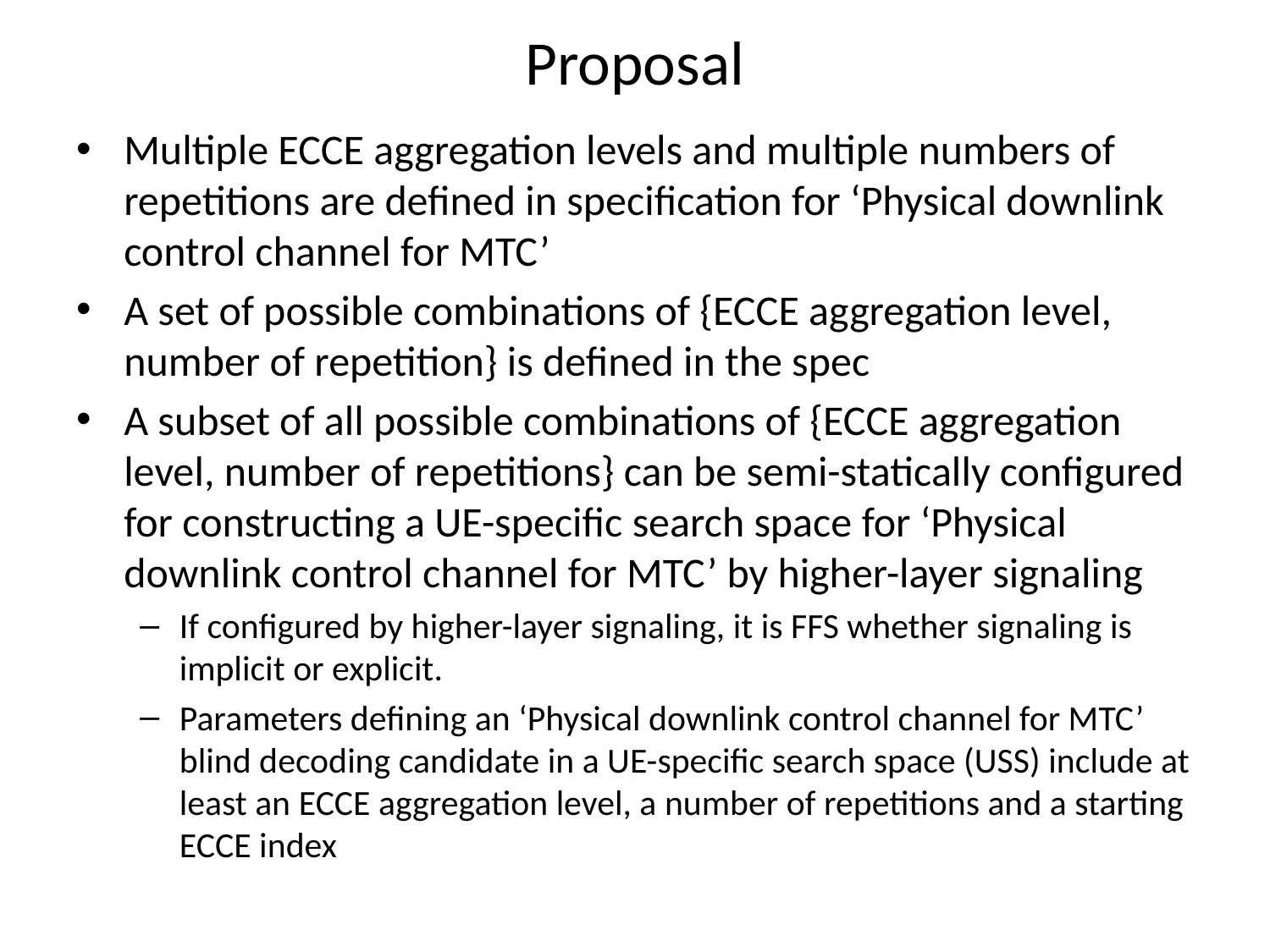

# Proposal
Multiple ECCE aggregation levels and multiple numbers of repetitions are defined in specification for ‘Physical downlink control channel for MTC’
A set of possible combinations of {ECCE aggregation level, number of repetition} is defined in the spec
A subset of all possible combinations of {ECCE aggregation level, number of repetitions} can be semi-statically configured for constructing a UE-specific search space for ‘Physical downlink control channel for MTC’ by higher-layer signaling
If configured by higher-layer signaling, it is FFS whether signaling is implicit or explicit.
Parameters defining an ‘Physical downlink control channel for MTC’ blind decoding candidate in a UE-specific search space (USS) include at least an ECCE aggregation level, a number of repetitions and a starting ECCE index